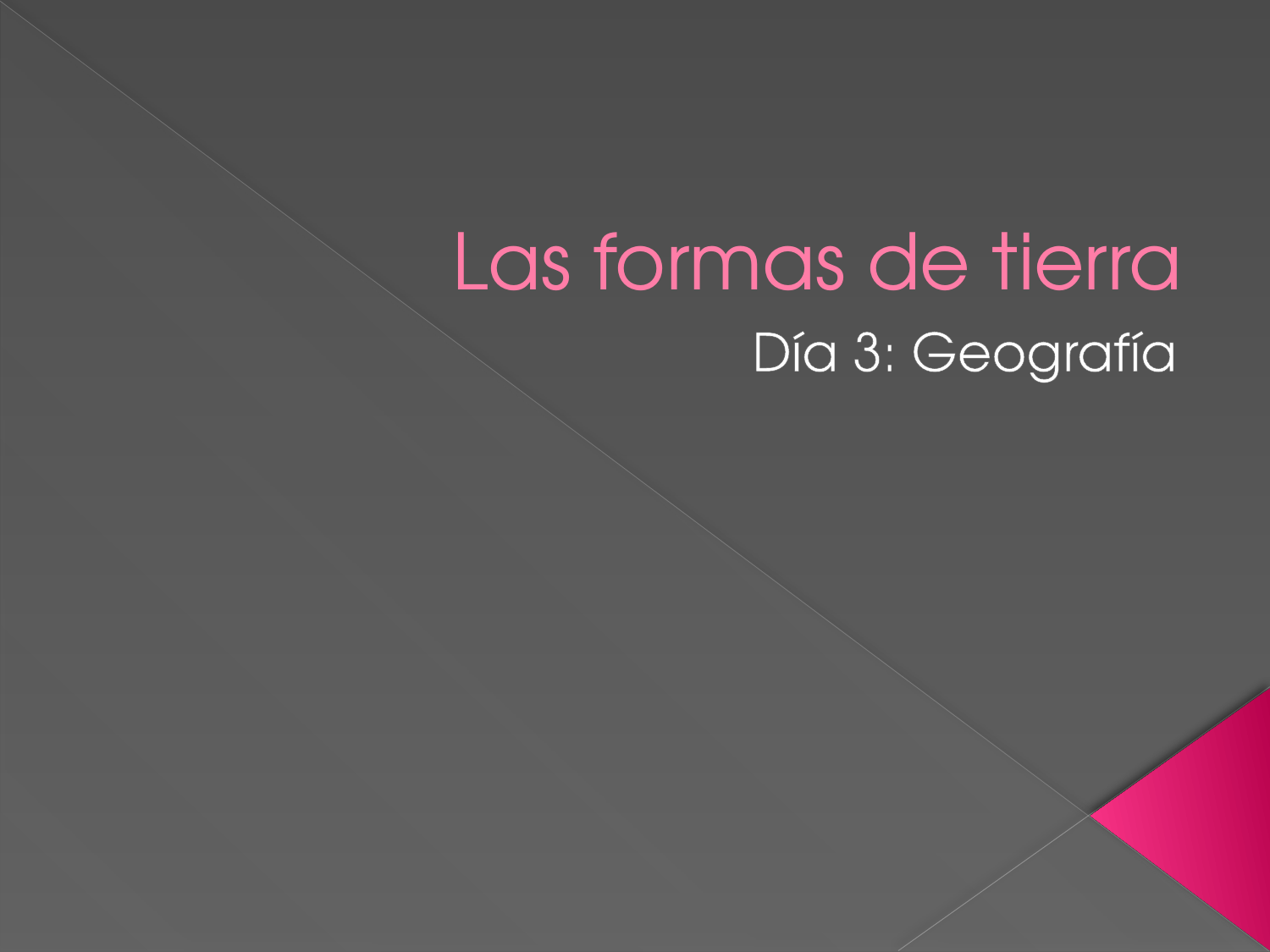

# Las formas de tierra
Día 3: Geografía